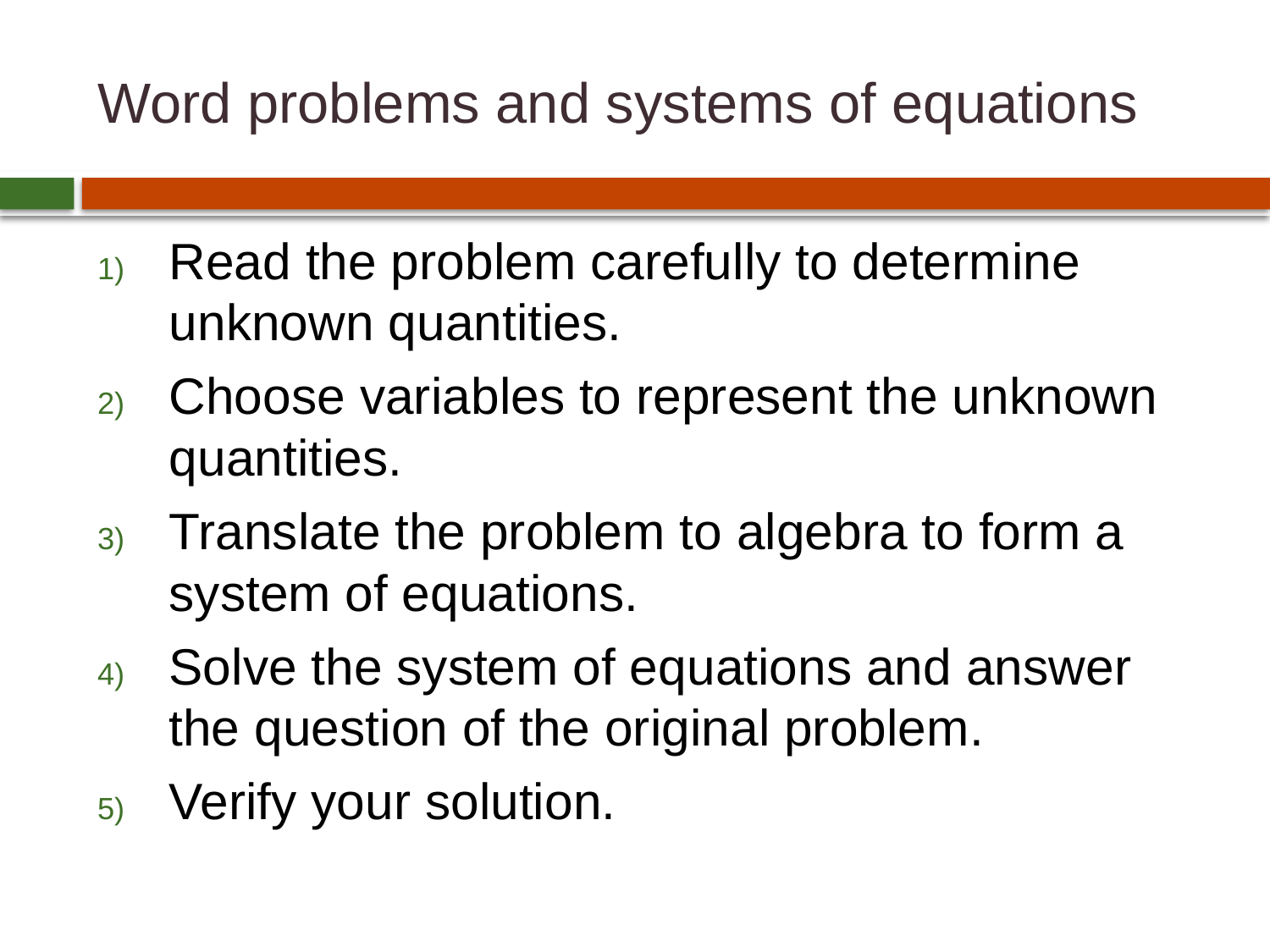

# Word problems and systems of equations
Read the problem carefully to determine unknown quantities.
Choose variables to represent the unknown quantities.
Translate the problem to algebra to form a system of equations.
Solve the system of equations and answer the question of the original problem.
Verify your solution.